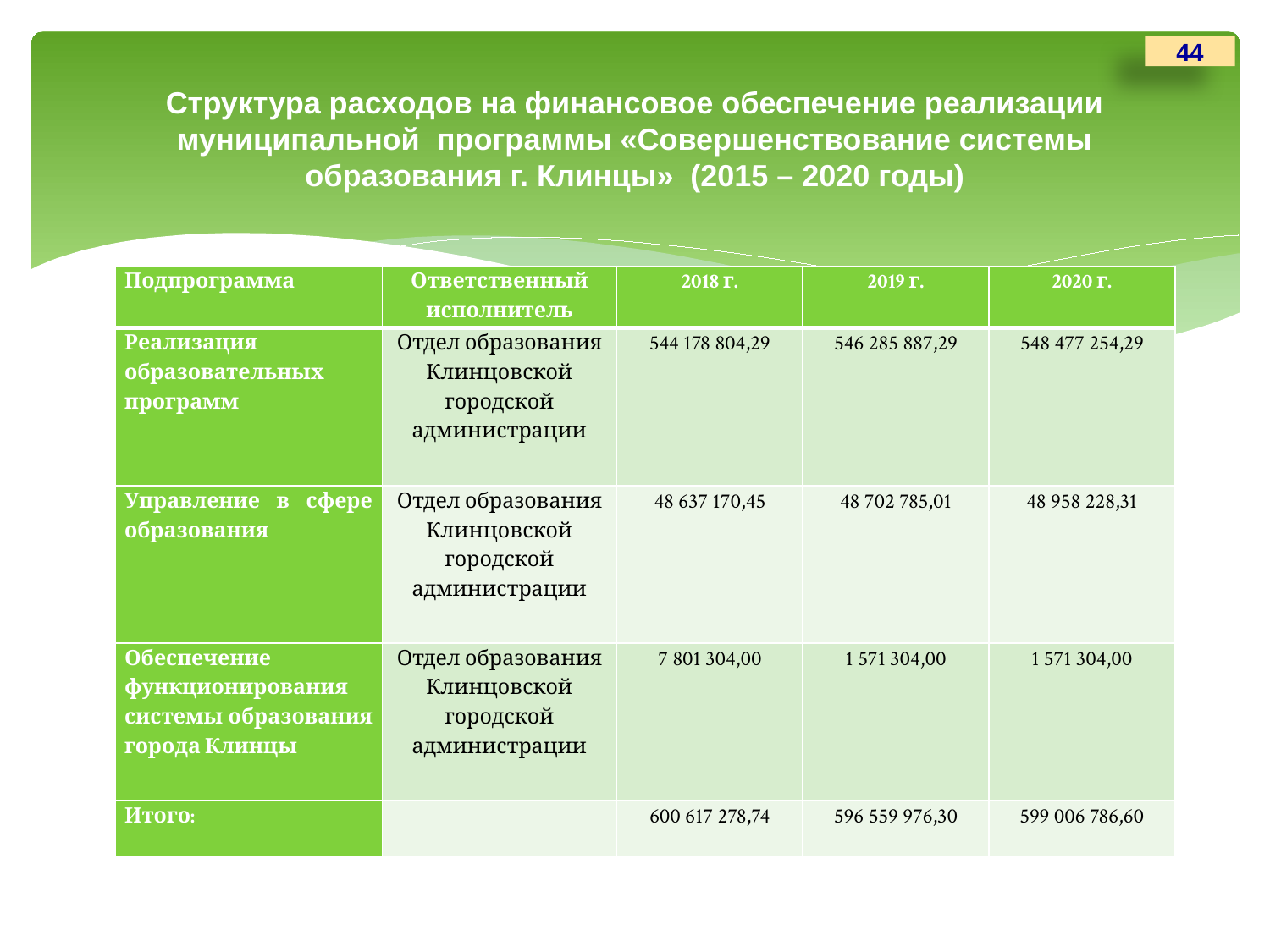

44
# Структура расходов на финансовое обеспечение реализации муниципальной  программы «Совершенствование системы образования г. Клинцы»  (2015 – 2020 годы)
| Подпрограмма | Ответственный исполнитель | 2018 г. | 2019 г. | 2020 г. |
| --- | --- | --- | --- | --- |
| Реализация образовательных программ | Отдел образования Клинцовской городской администрации | 544 178 804,29 | 546 285 887,29 | 548 477 254,29 |
| Управление в сфере образования | Отдел образования Клинцовской городской администрации | 48 637 170,45 | 48 702 785,01 | 48 958 228,31 |
| Обеспечение функционирования системы образования города Клинцы | Отдел образования Клинцовской городской администрации | 7 801 304,00 | 1 571 304,00 | 1 571 304,00 |
| Итого: |  | 600 617 278,74 | 596 559 976,30 | 599 006 786,60 |